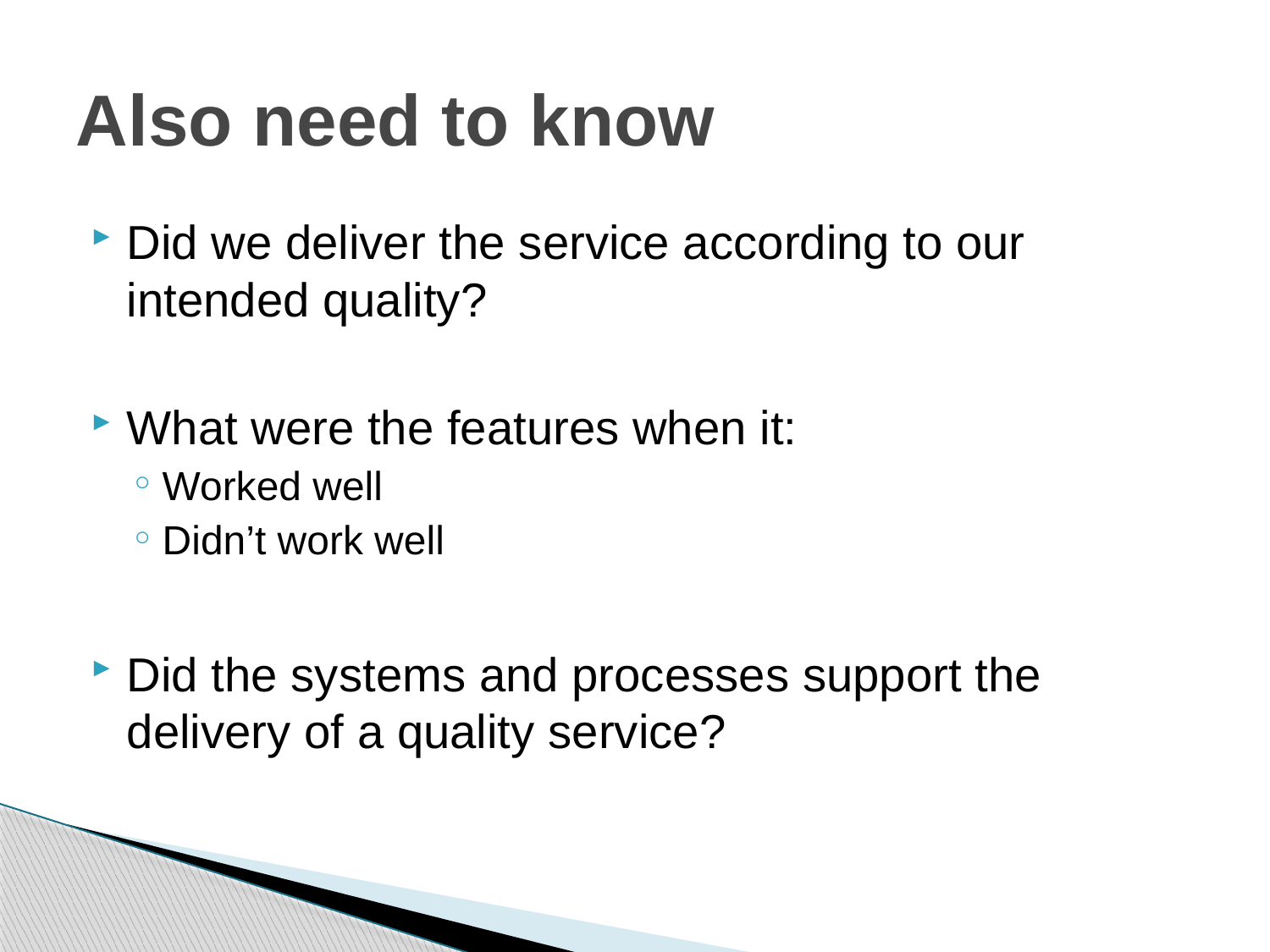

# Also need to know
Did we deliver the service according to our intended quality?

What were the features when it:
Worked well
Didn’t work well

Did the systems and processes support the delivery of a quality service?